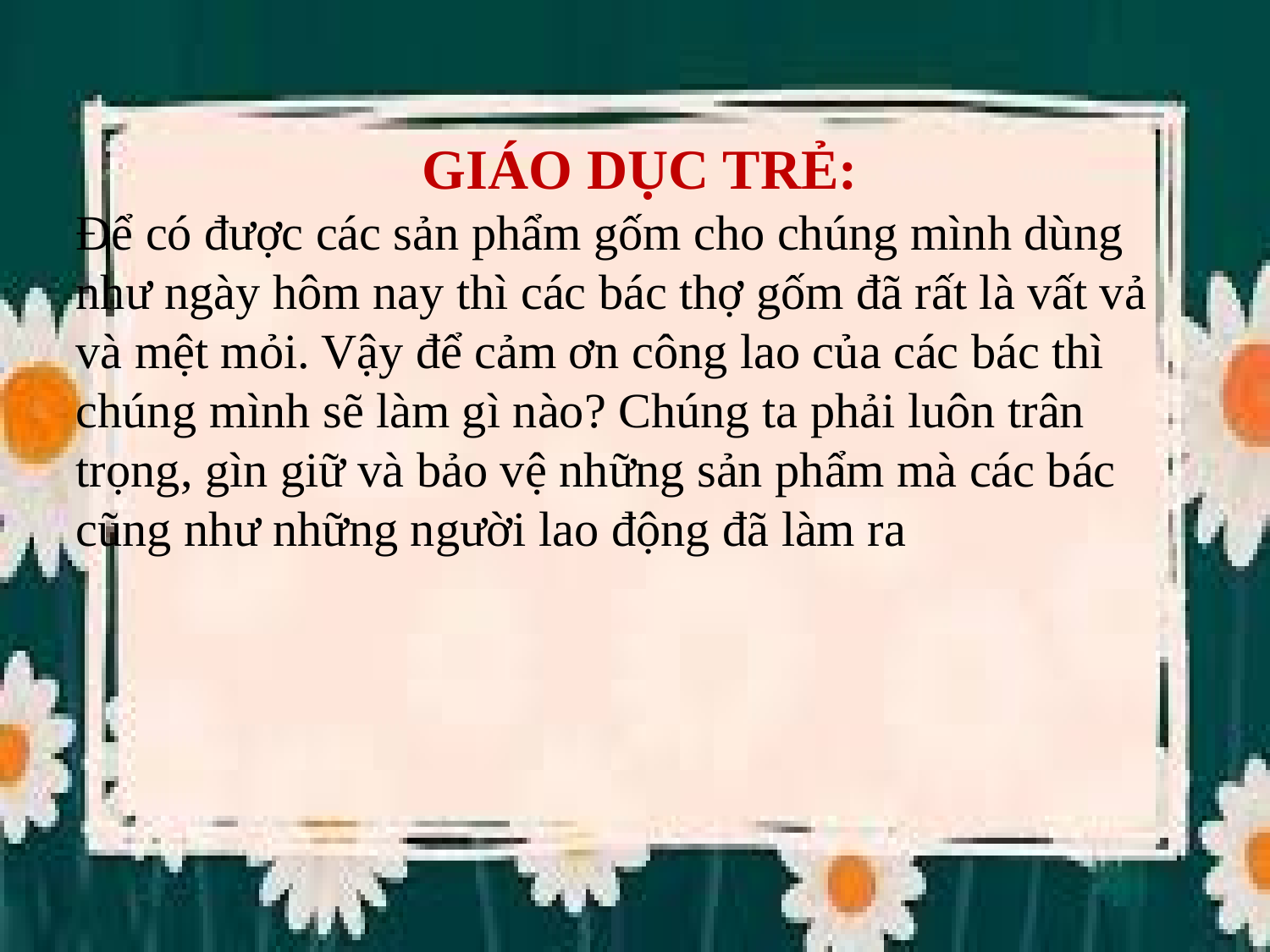

GIÁO DỤC TRẺ:
Để có được các sản phẩm gốm cho chúng mình dùng như ngày hôm nay thì các bác thợ gốm đã rất là vất vả và mệt mỏi. Vậy để cảm ơn công lao của các bác thì chúng mình sẽ làm gì nào? Chúng ta phải luôn trân trọng, gìn giữ và bảo vệ những sản phẩm mà các bác cũng như những người lao động đã làm ra